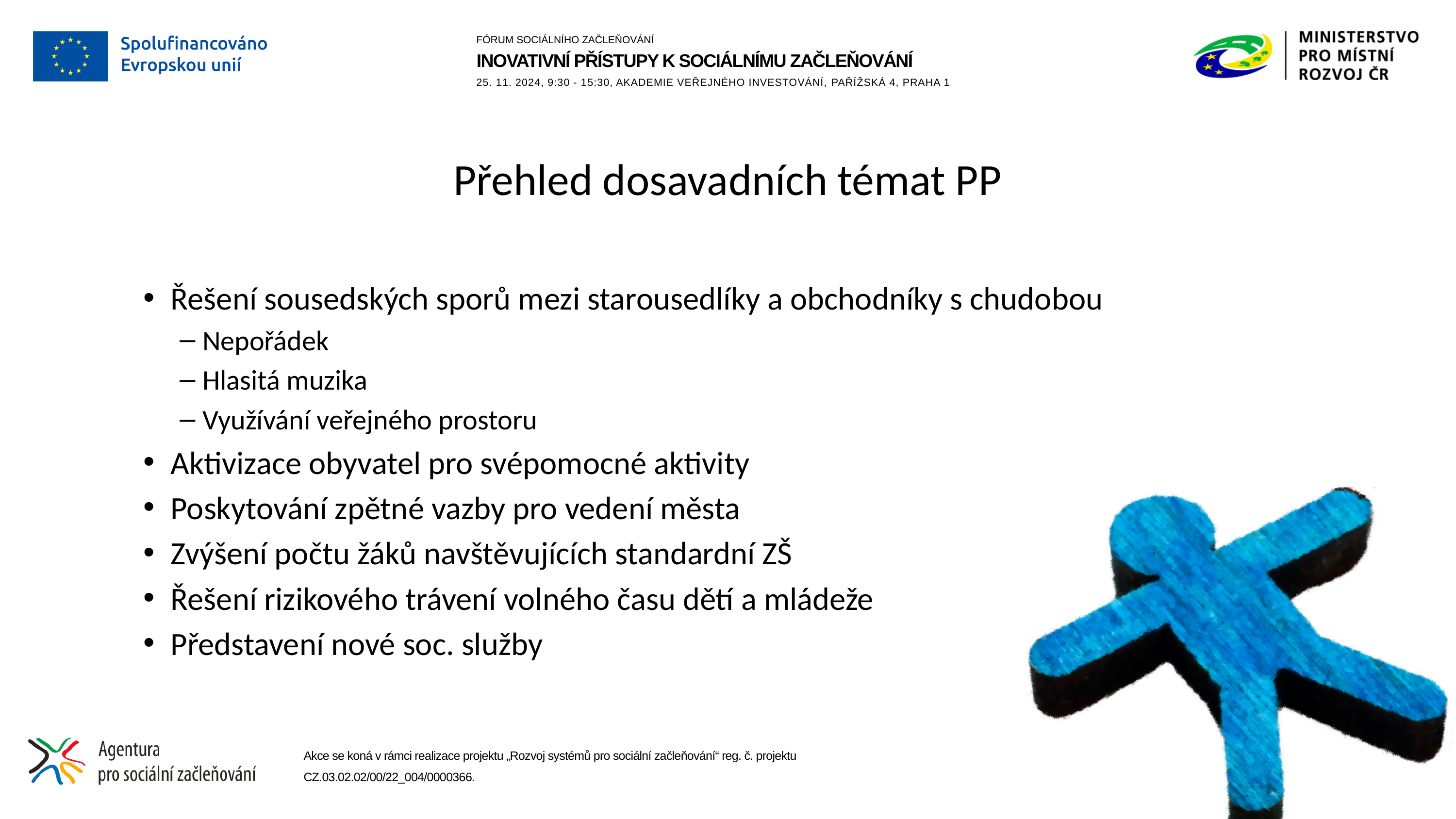

# Přehled dosavadních témat PP
Řešení sousedských sporů mezi starousedlíky a obchodníky s chudobou
Nepořádek
Hlasitá muzika
Využívání veřejného prostoru
Aktivizace obyvatel pro svépomocné aktivity
Poskytování zpětné vazby pro vedení města
Zvýšení počtu žáků navštěvujících standardní ZŠ
Řešení rizikového trávení volného času dětí a mládeže
Představení nové soc. služby